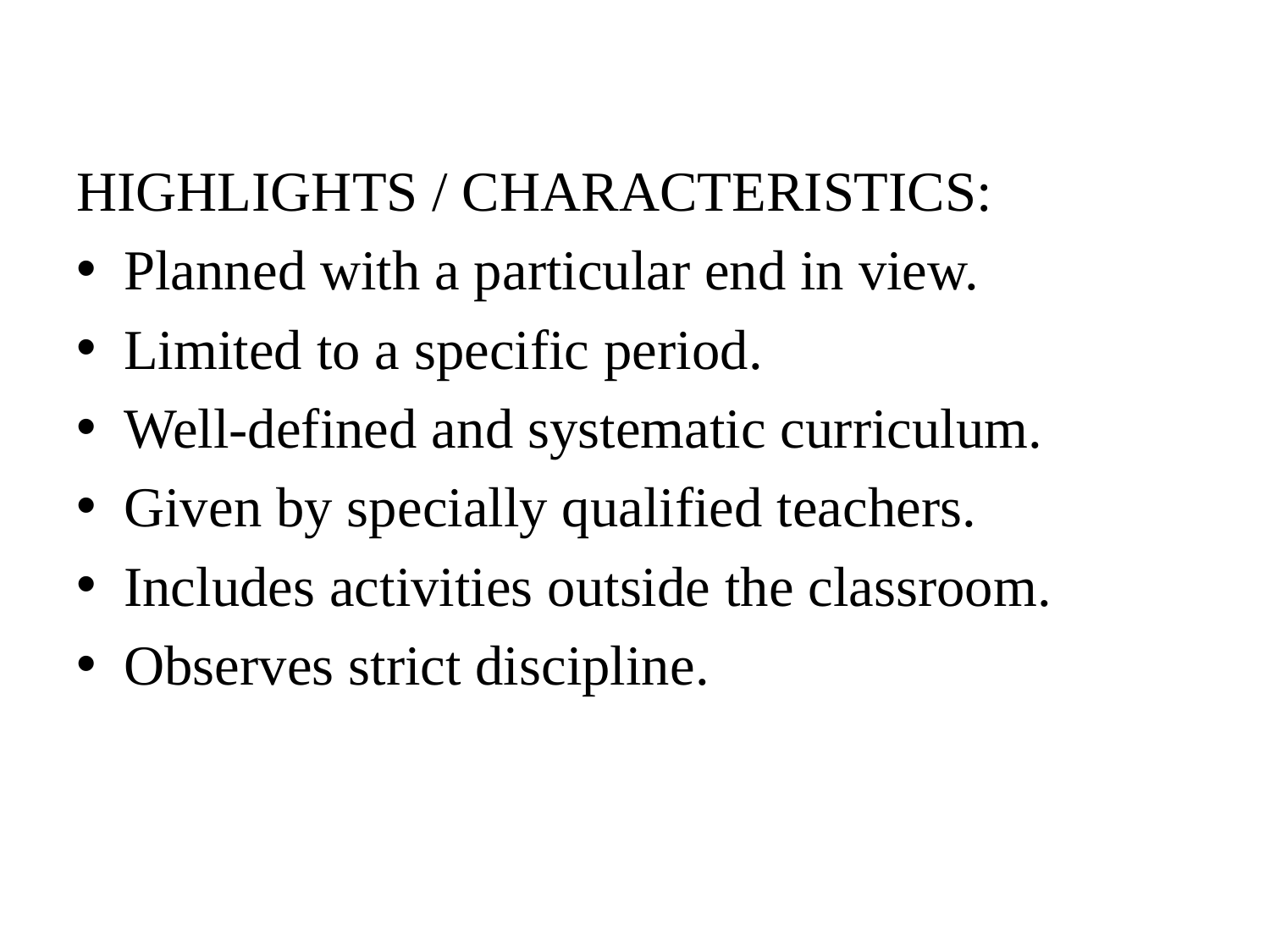

HIGHLIGHTS / CHARACTERISTICS:
Planned with a particular end in view.
Limited to a specific period.
Well-defined and systematic curriculum.
Given by specially qualified teachers.
Includes activities outside the classroom.
Observes strict discipline.